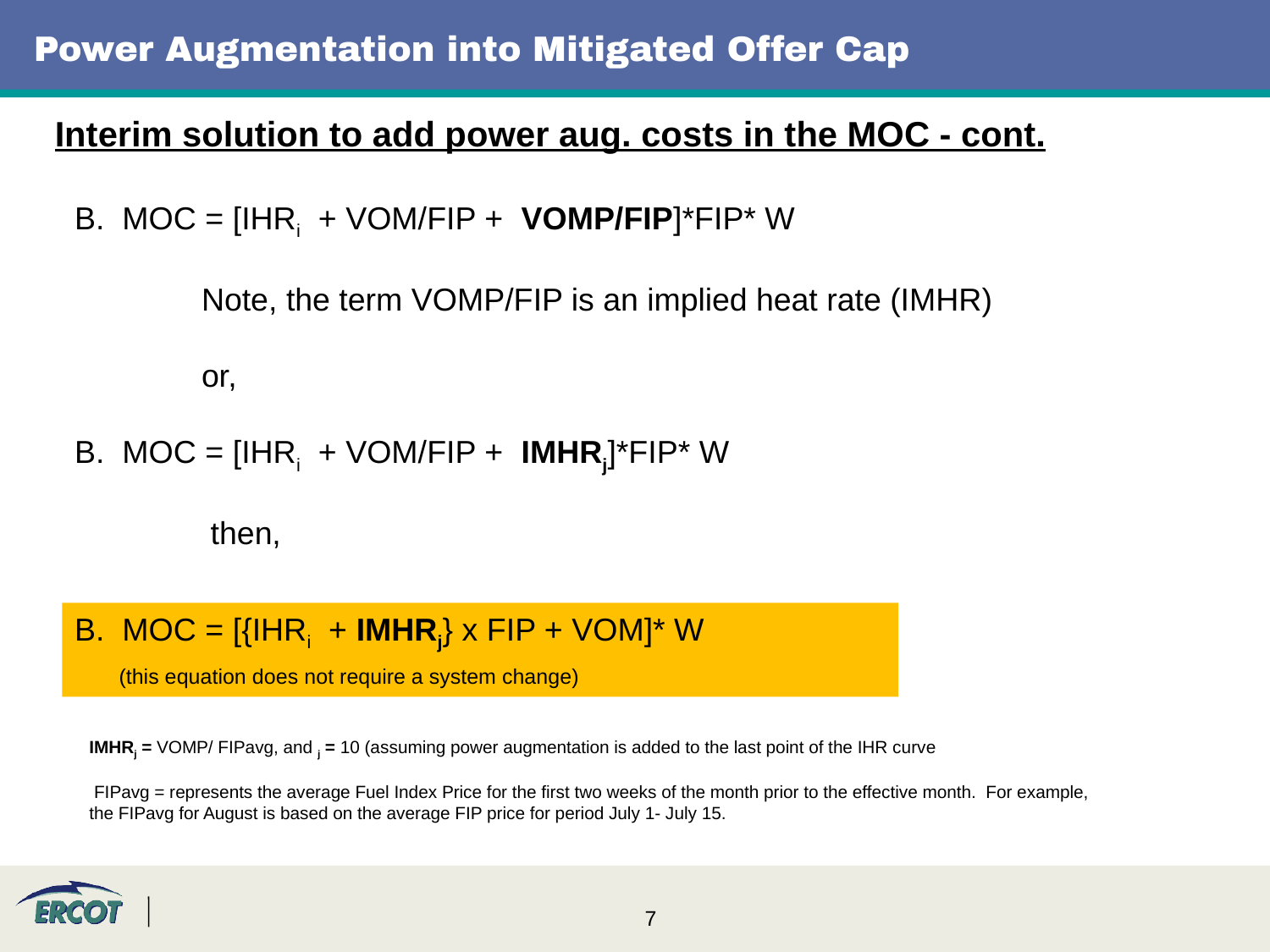

# Power Augmentation into Mitigated Offer Cap
Interim solution to add power aug. costs in the MOC - cont.

B.  MOC = [IHRi  + VOM/FIP +  VOMP/FIP]*FIP* W

	Note, the term VOMP/FIP is an implied heat rate (IMHR)

	or,

B.  MOC = [IHRi  + VOM/FIP +  IMHRj]*FIP* W

	 then,

B.  MOC = [{IHRi  + IMHRj} x FIP + VOM]* W
     (this equation does not require a system change)
IMHRj = VOMP/ FIPavg, and j = 10 (assuming power augmentation is added to the last point of the IHR curve

 FIPavg = represents the average Fuel Index Price for the first two weeks of the month prior to the effective month.  For example, the FIPavg for August is based on the average FIP price for period July 1- July 15.